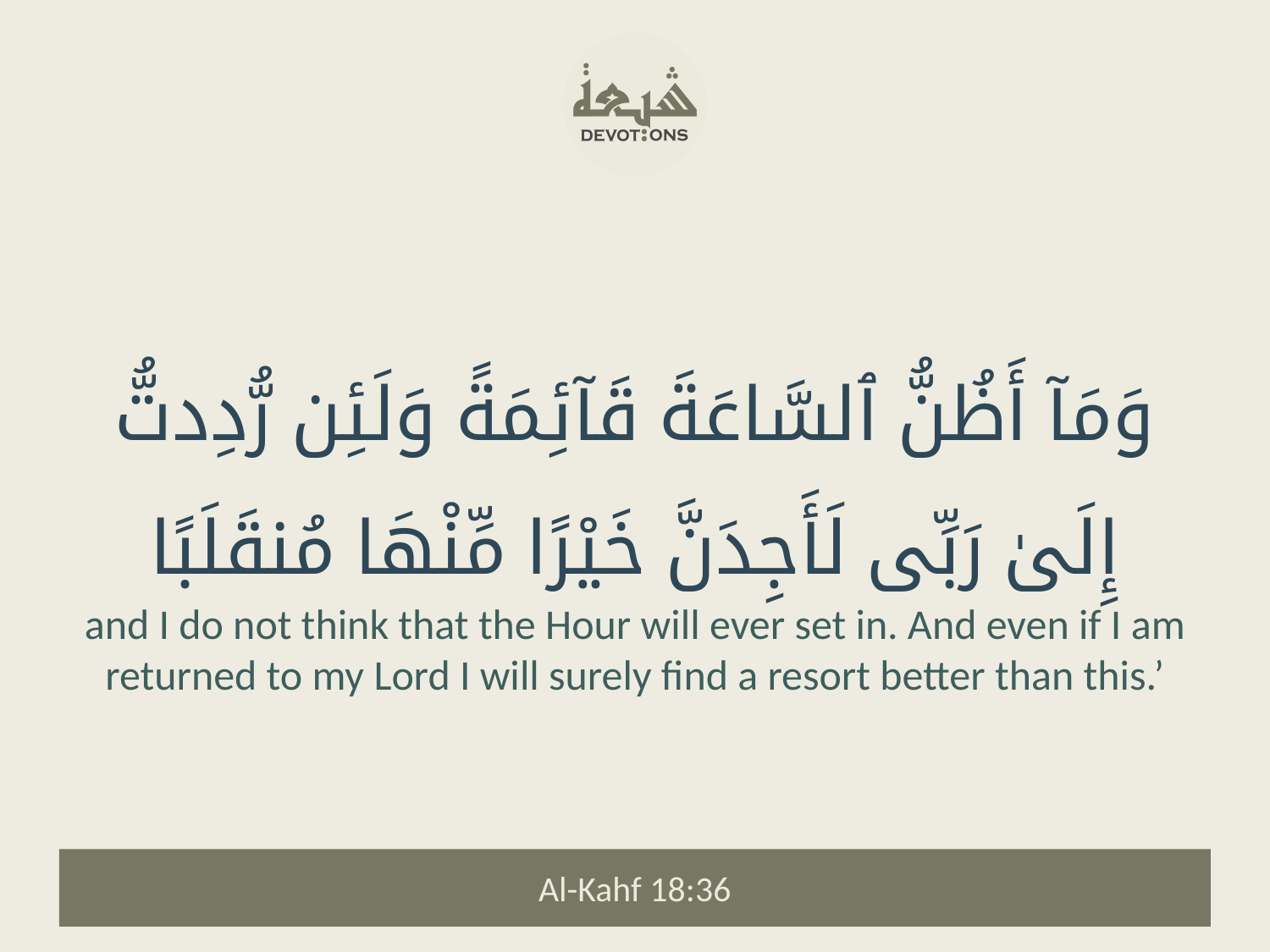

وَمَآ أَظُنُّ ٱلسَّاعَةَ قَآئِمَةً وَلَئِن رُّدِدتُّ إِلَىٰ رَبِّى لَأَجِدَنَّ خَيْرًا مِّنْهَا مُنقَلَبًا
and I do not think that the Hour will ever set in. And even if I am returned to my Lord I will surely find a resort better than this.’
Al-Kahf 18:36